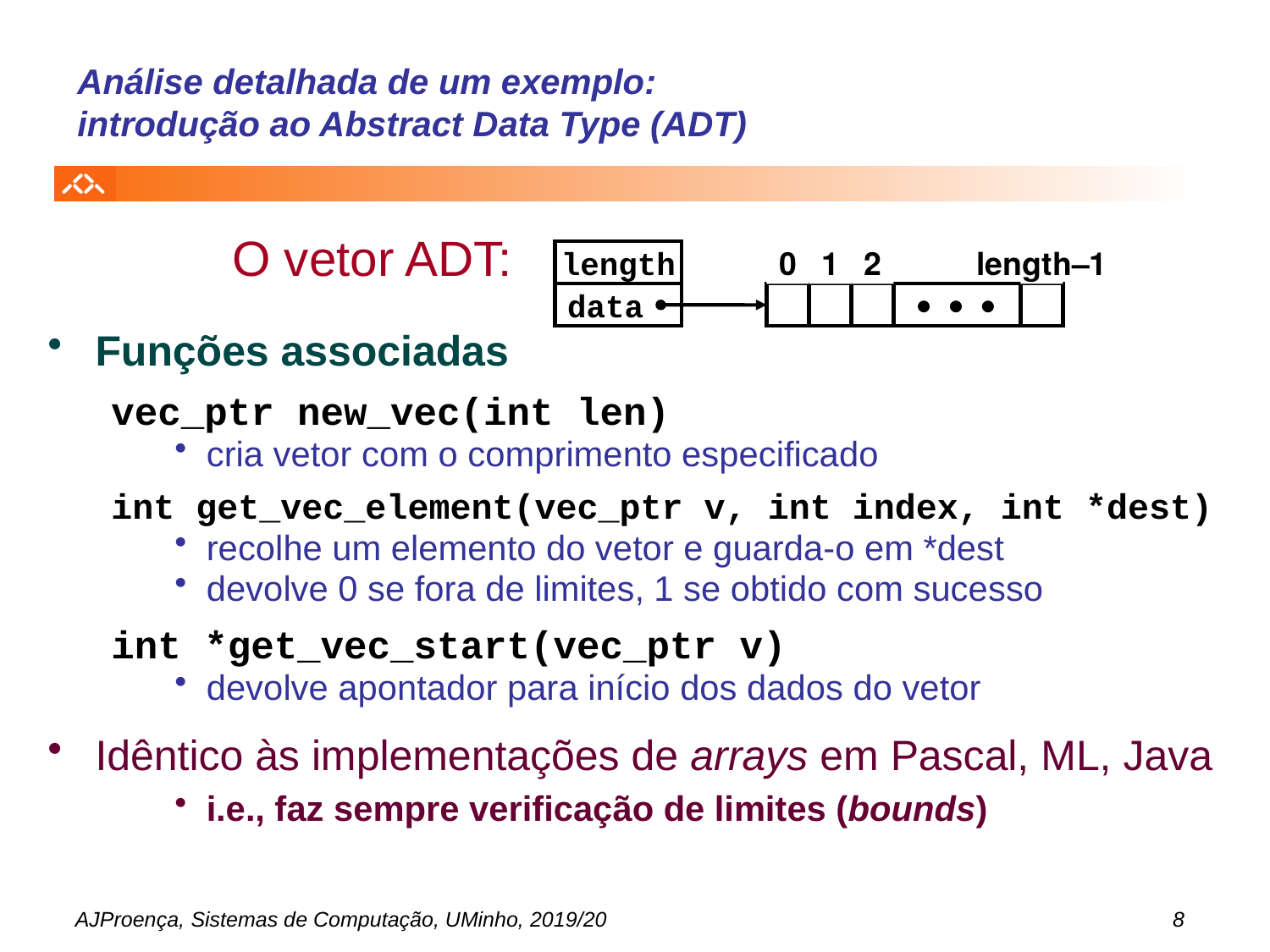

Análise detalhada de um exemplo:
introdução ao Abstract Data Type (ADT)
# O vetor ADT:
length
0
1
2
length–1
data

• • •

Funções associadas
vec_ptr new_vec(int len)
cria vetor com o comprimento especificado
int get_vec_element(vec_ptr v, int index, int *dest)
recolhe um elemento do vetor e guarda-o em *dest
devolve 0 se fora de limites, 1 se obtido com sucesso
int *get_vec_start(vec_ptr v)
devolve apontador para início dos dados do vetor
Idêntico às implementações de arrays em Pascal, ML, Java
i.e., faz sempre verificação de limites (bounds)